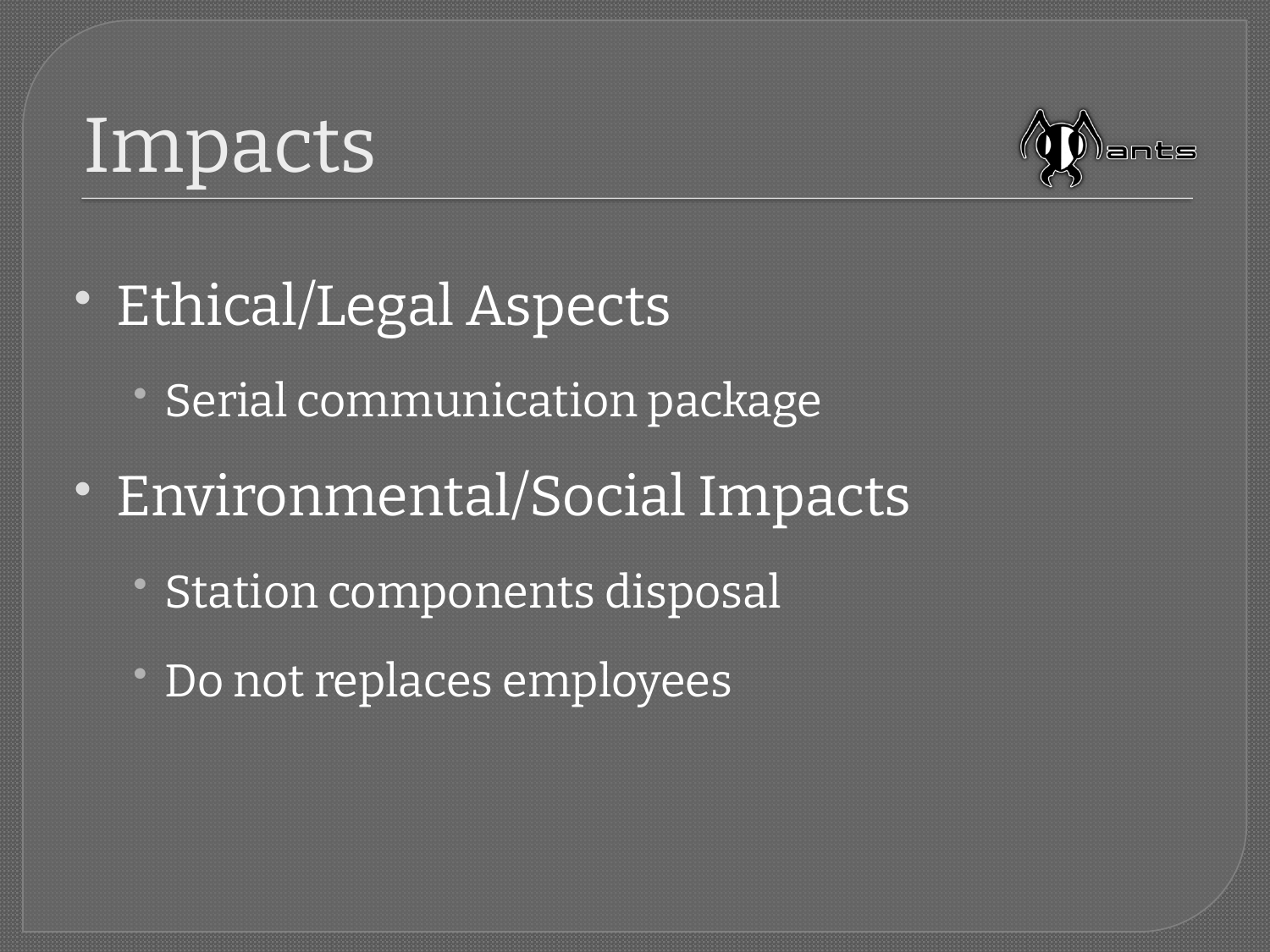

# Impacts
Ethical/Legal Aspects
Serial communication package
Environmental/Social Impacts
Station components disposal
Do not replaces employees